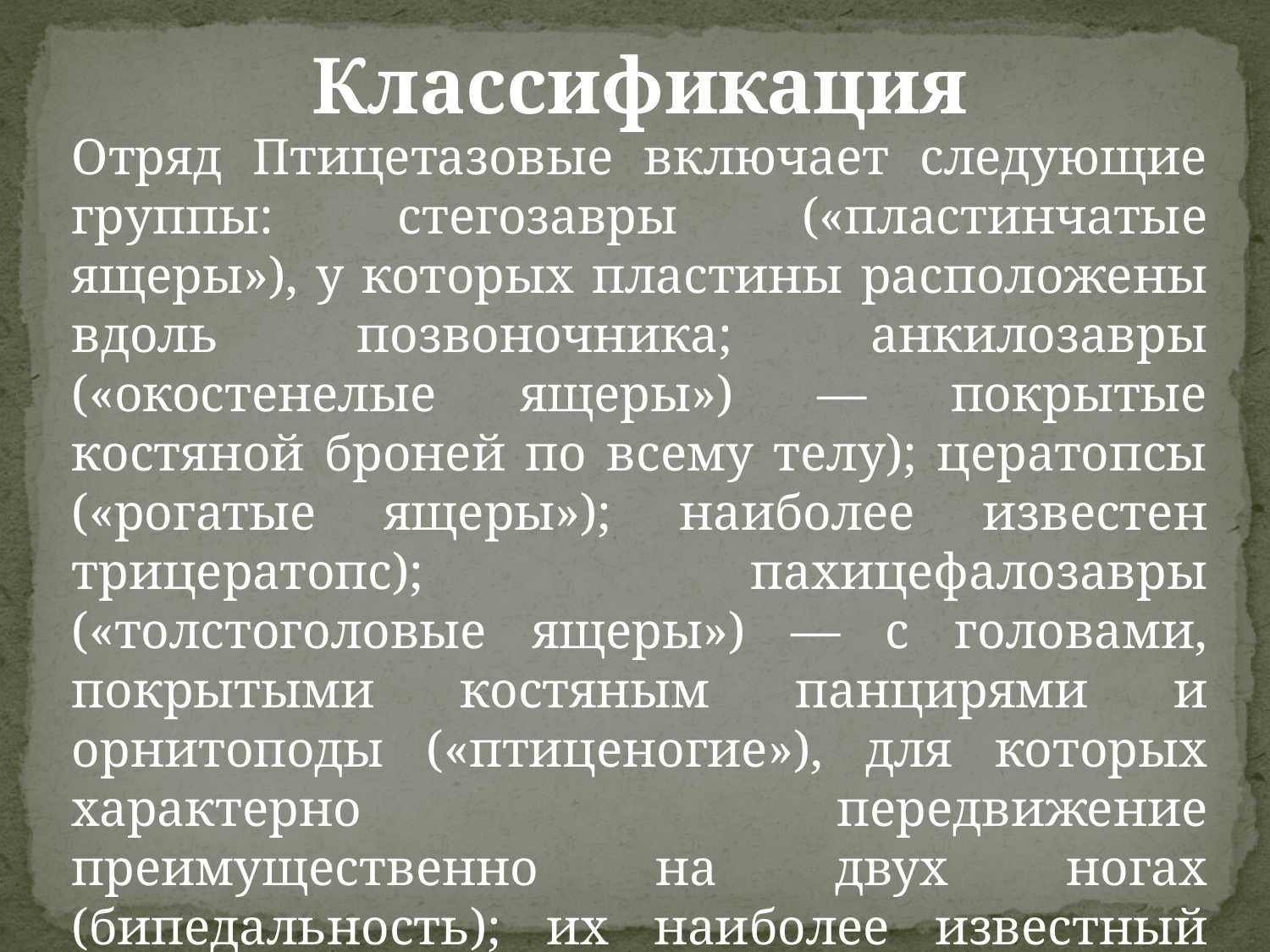

Классификация
Отряд Птицетазовые включает следующие группы: стегозавры («пластинчатые ящеры»), у которых пластины расположены вдоль позвоночника; анкилозавры («окостенелые ящеры») — покрытые костяной броней по всему телу); цератопсы («рогатые ящеры»); наиболее известен трицератопс); пахицефалозавры («толстоголовые ящеры») — с головами, покрытыми костяным панцирями и орнитоподы («птиценогие»), для которых характерно передвижение преимущественно на двух ногах (бипедальность); их наиболее известный представитель — игуанодон.